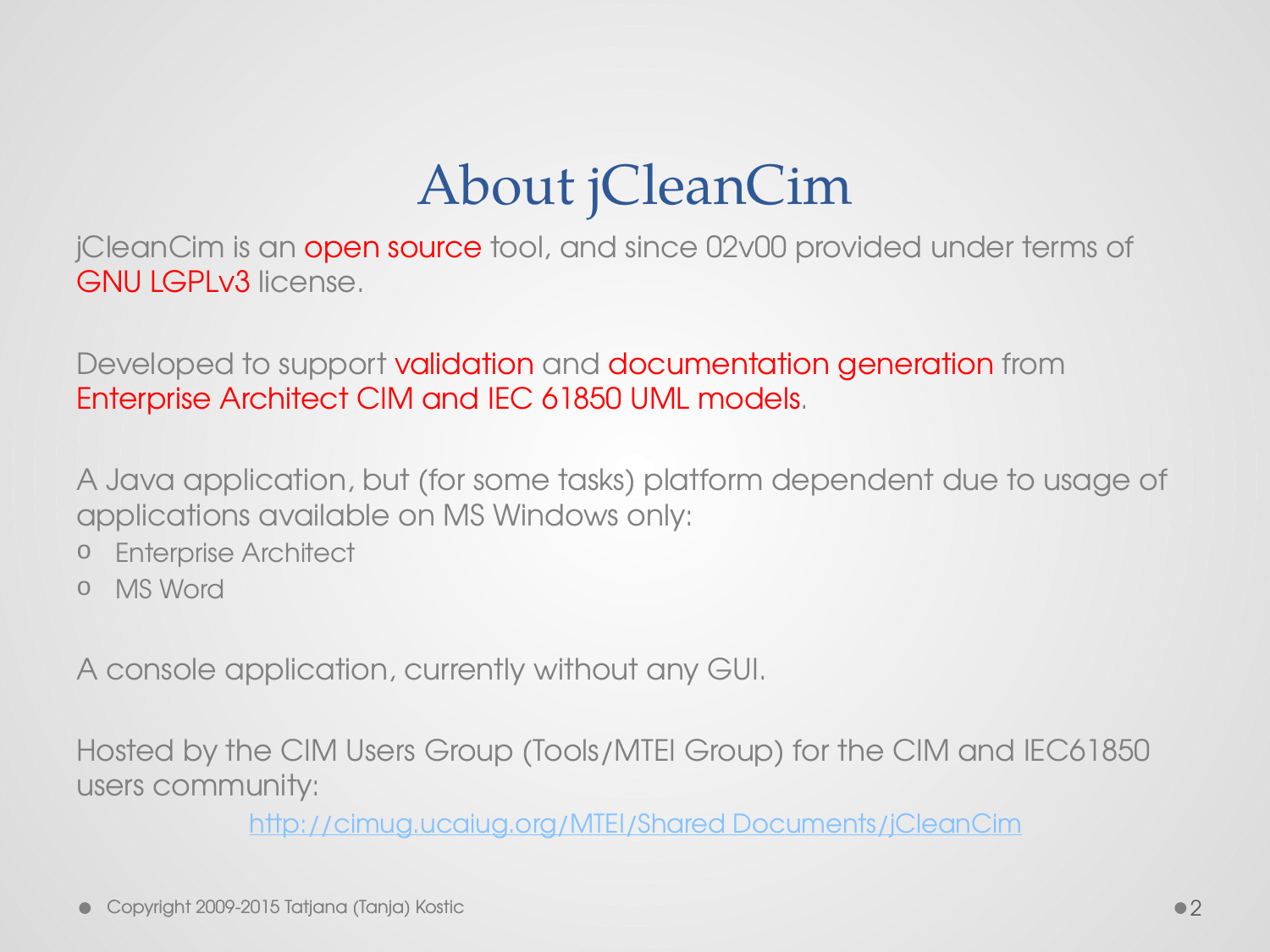

# About jCleanCim
jCleanCim is an open source tool, and since 02v00 provided under terms of GNU LGPLv3 license.

Developed to support validation and documentation generation from Enterprise Architect CIM and IEC 61850 UML models.

A Java application, but (for some tasks) platform dependent due to usage of applications available on MS Windows only:
Enterprise Architect
MS Word

A console application, currently without any GUI.

Hosted by the CIM Users Group (Tools/MTEI Group) for the CIM and IEC61850 users community:
http://cimug.ucaiug.org/MTEI/Shared Documents/jCleanCim
2